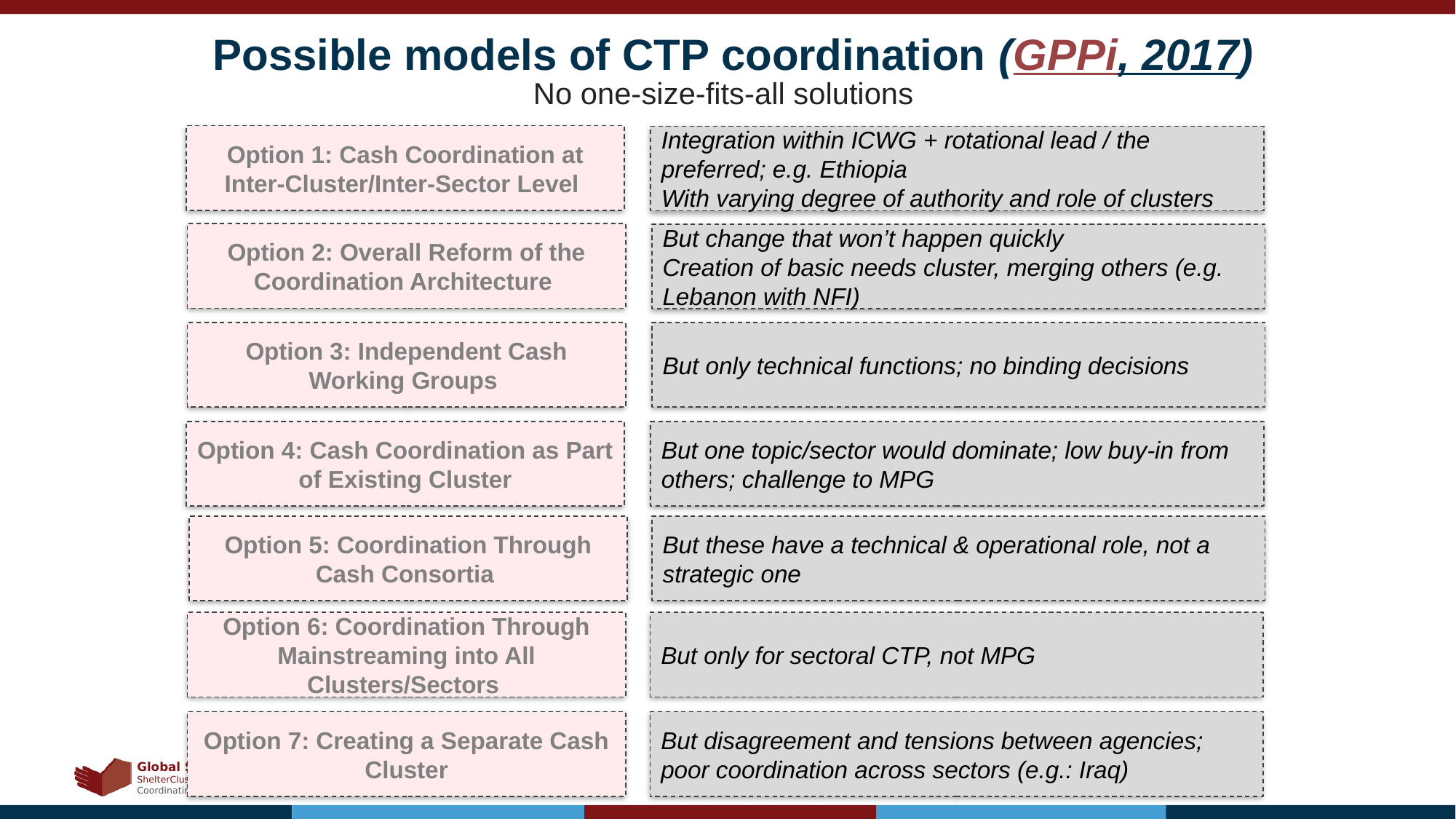

# Possible models of CTP coordination (GPPi, 2017)
No one-size-fits-all solutions
Option 1: Cash Coordination at Inter-Cluster/Inter-Sector Level
Integration within ICWG + rotational lead / the preferred; e.g. Ethiopia
With varying degree of authority and role of clusters
Option 2: Overall Reform of the Coordination Architecture
But change that won’t happen quickly
Creation of basic needs cluster, merging others (e.g. Lebanon with NFI)
Option 3: Independent Cash Working Groups
But only technical functions; no binding decisions
Option 4: Cash Coordination as Part of Existing Cluster
But one topic/sector would dominate; low buy-in from others; challenge to MPG
Option 5: Coordination Through Cash Consortia
But these have a technical & operational role, not a strategic one
Option 6: Coordination Through Mainstreaming into All Clusters/Sectors
But only for sectoral CTP, not MPG
Option 7: Creating a Separate Cash Cluster
But disagreement and tensions between agencies; poor coordination across sectors (e.g.: Iraq)